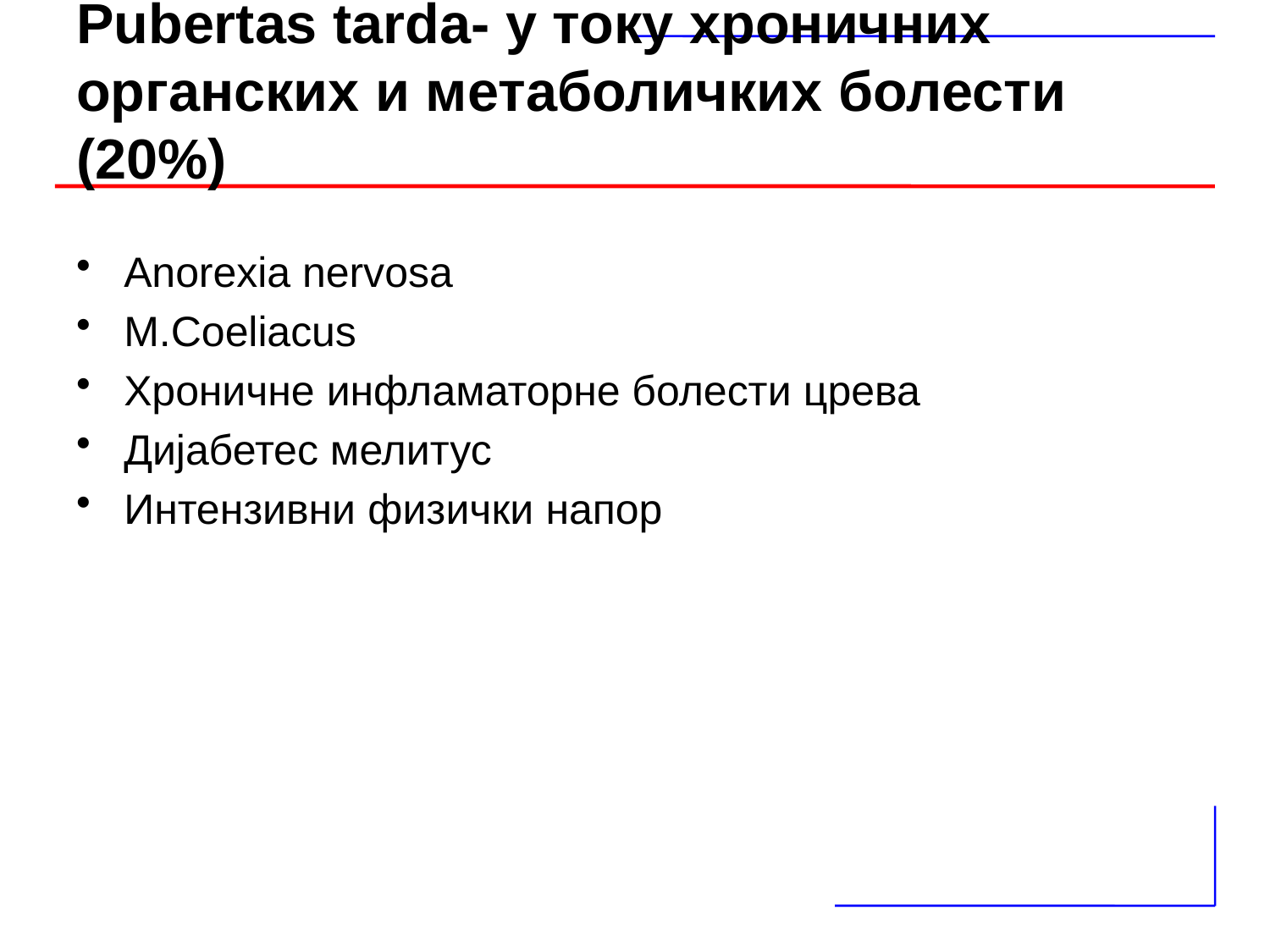

# Pubertas tarda- у току хроничних  органских и метаболичких болести (20%)
Anorexia nervosa
M.Coeliacus
Хроничне инфламаторне болести црева
Дијабетес мелитус
Интензивни физички напор